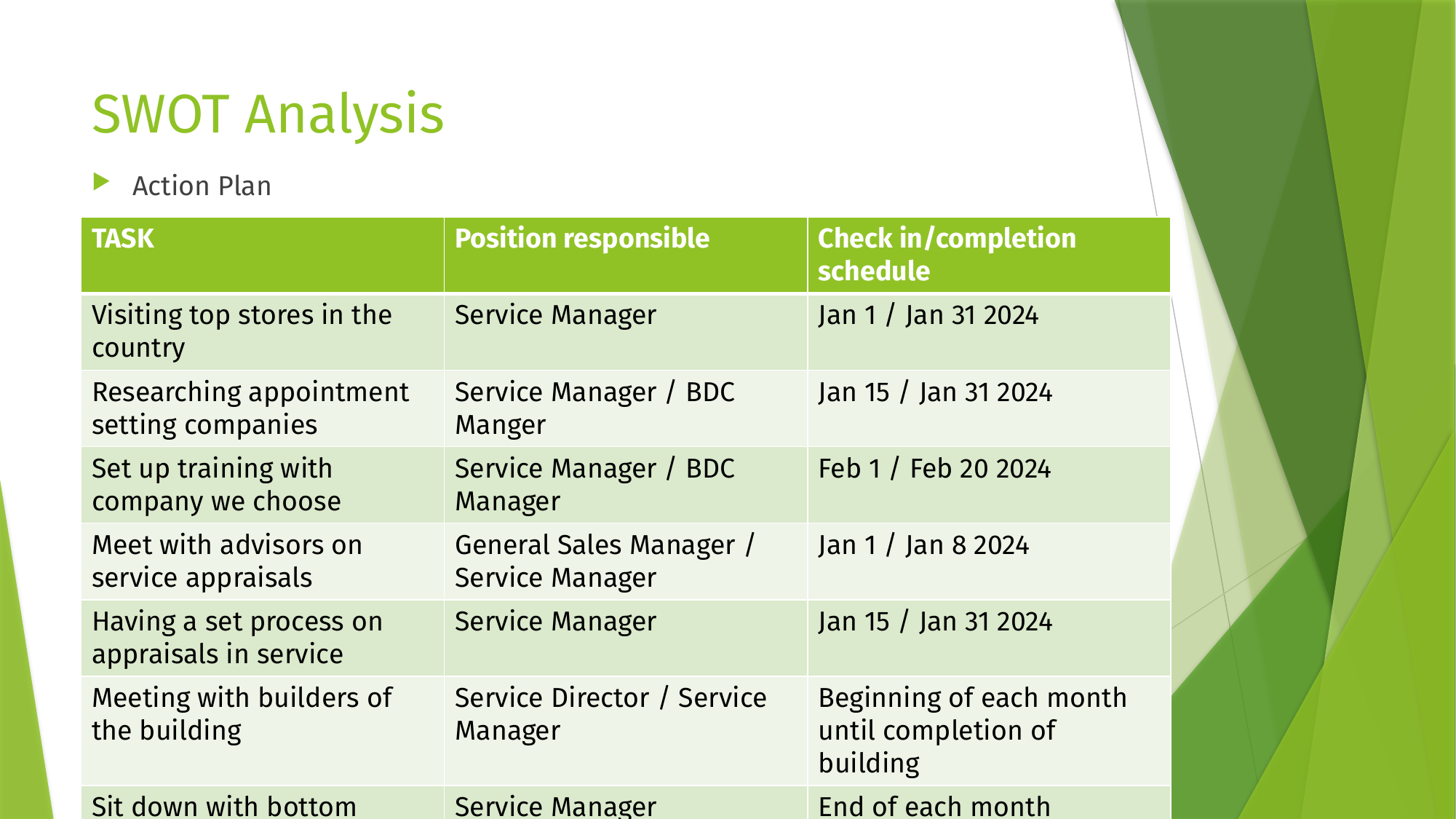

# SWOT Analysis
Action Plan

| TASK | Position responsible | Check in/completion schedule |
| --- | --- | --- |
| Visiting top stores in the country | Service Manager | Jan 1 / Jan 31 2024 |
| Researching appointment setting companies | Service Manager / BDC Manger | Jan 15 / Jan 31 2024 |
| Set up training with company we choose | Service Manager / BDC Manager | Feb 1 / Feb 20 2024 |
| Meet with advisors on service appraisals | General Sales Manager / Service Manager | Jan 1 / Jan 8 2024 |
| Having a set process on appraisals in service | Service Manager | Jan 15 / Jan 31 2024 |
| Meeting with builders of the building | Service Director / Service Manager | Beginning of each month until completion of building |
| Sit down with bottom performers | Service Manager | End of each month |